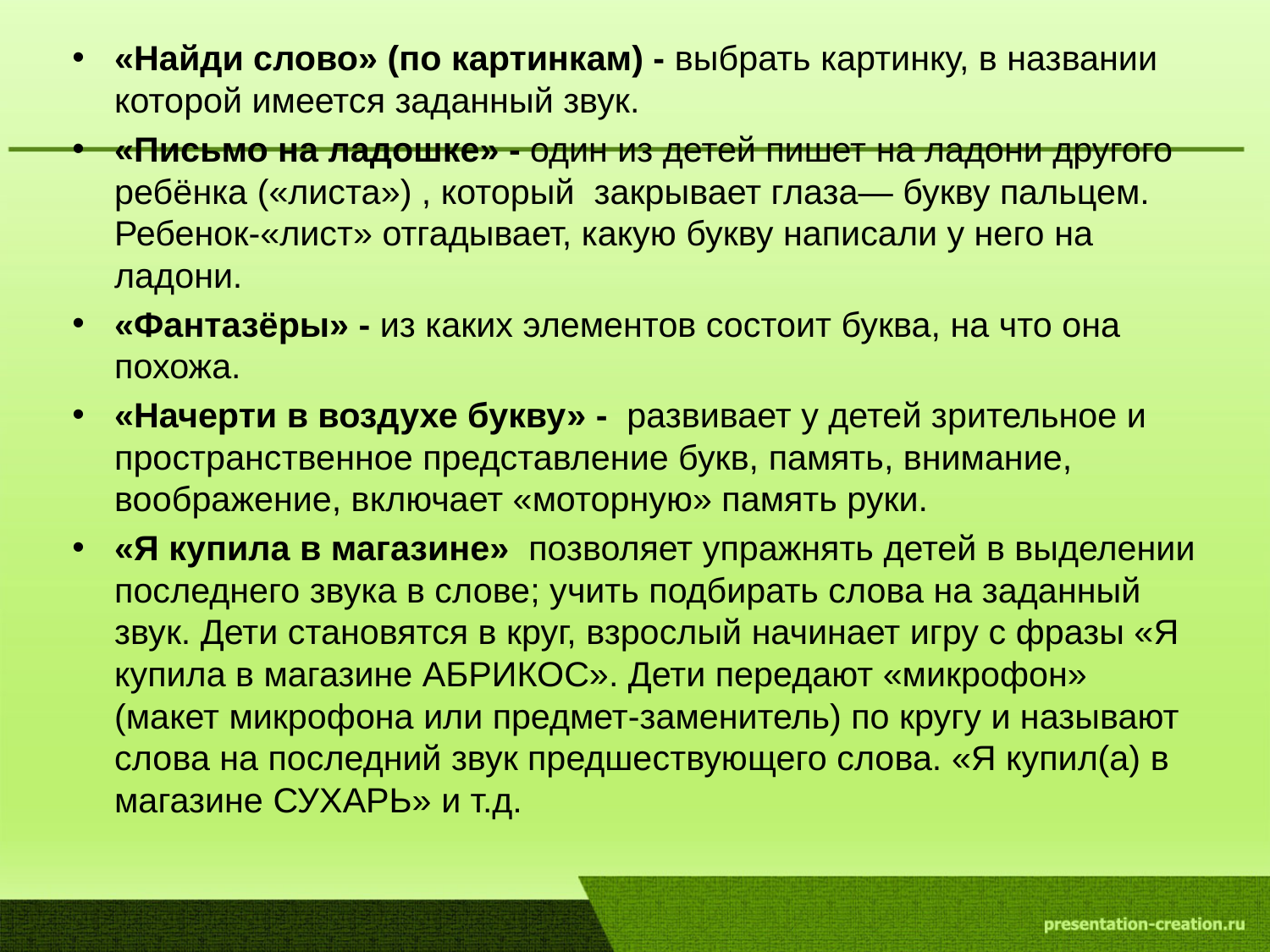

«Найди слово» (по картинкам) - выбрать картинку, в названии которой имеется заданный звук.
«Письмо на ладошке» - один из детей пишет на ладони другого ребёнка («листа») , который  закрывает глаза— букву пальцем. Ребенок-«лист» отгадывает, какую букву написали у него на ладони.
«Фантазёры» - из каких элементов состоит буква, на что она похожа.
«Начерти в воздухе букву» -  развивает у детей зрительное и пространственное представление букв, память, внимание, воображение, включает «моторную» память руки.
«Я купила в магазине»  позволяет упражнять детей в выделении последнего звука в слове; учить подбирать слова на заданный звук. Дети становятся в круг, взрослый начинает игру с фразы «Я купила в магазине АБРИКОС». Дети передают «микрофон» (макет микрофона или предмет-заменитель) по кругу и называют слова на последний звук предшествующего слова. «Я купил(а) в магазине СУХАРЬ» и т.д.